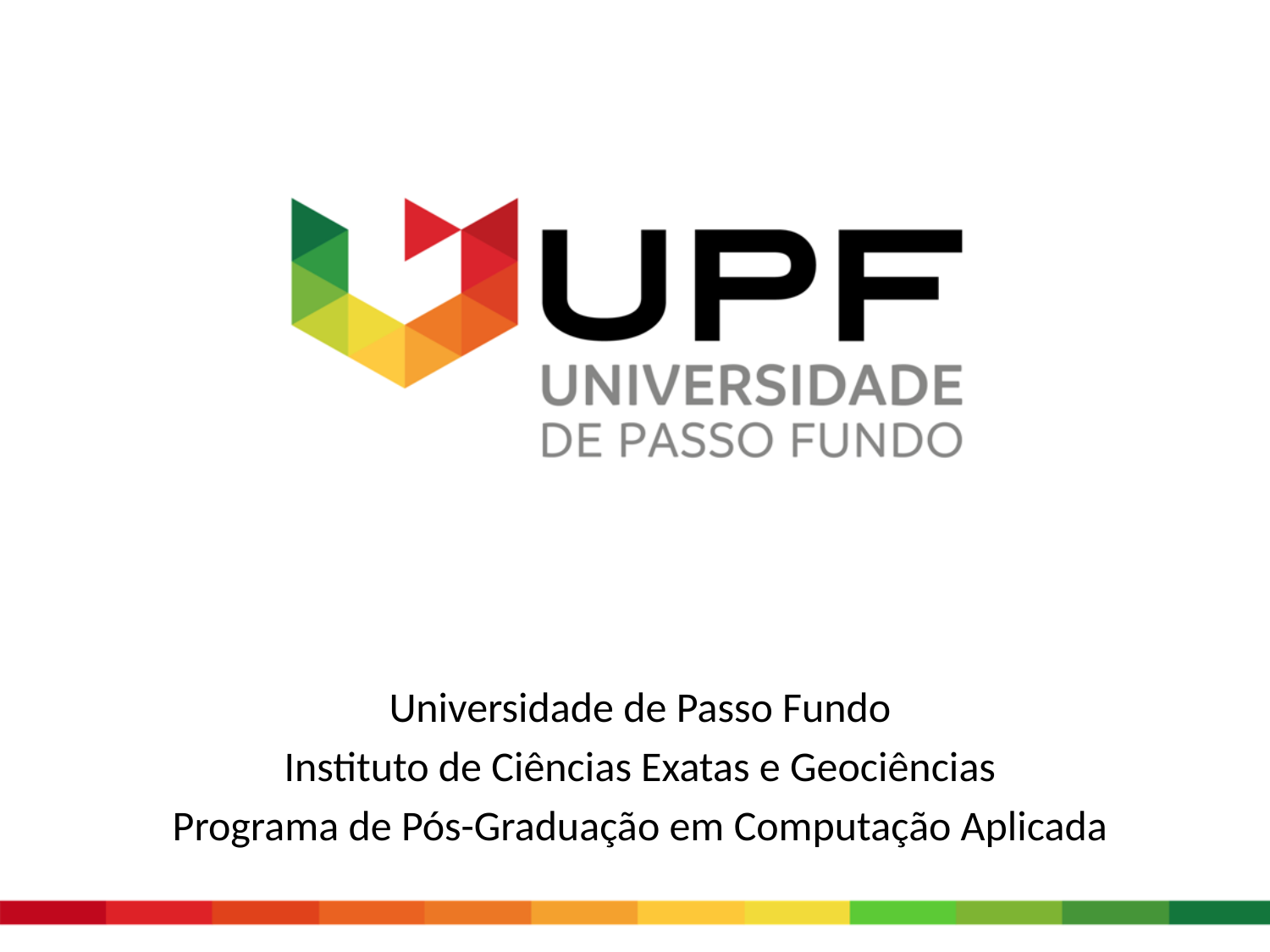

Universidade de Passo Fundo
Instituto de Ciências Exatas e Geociências
Programa de Pós-Graduação em Computação Aplicada